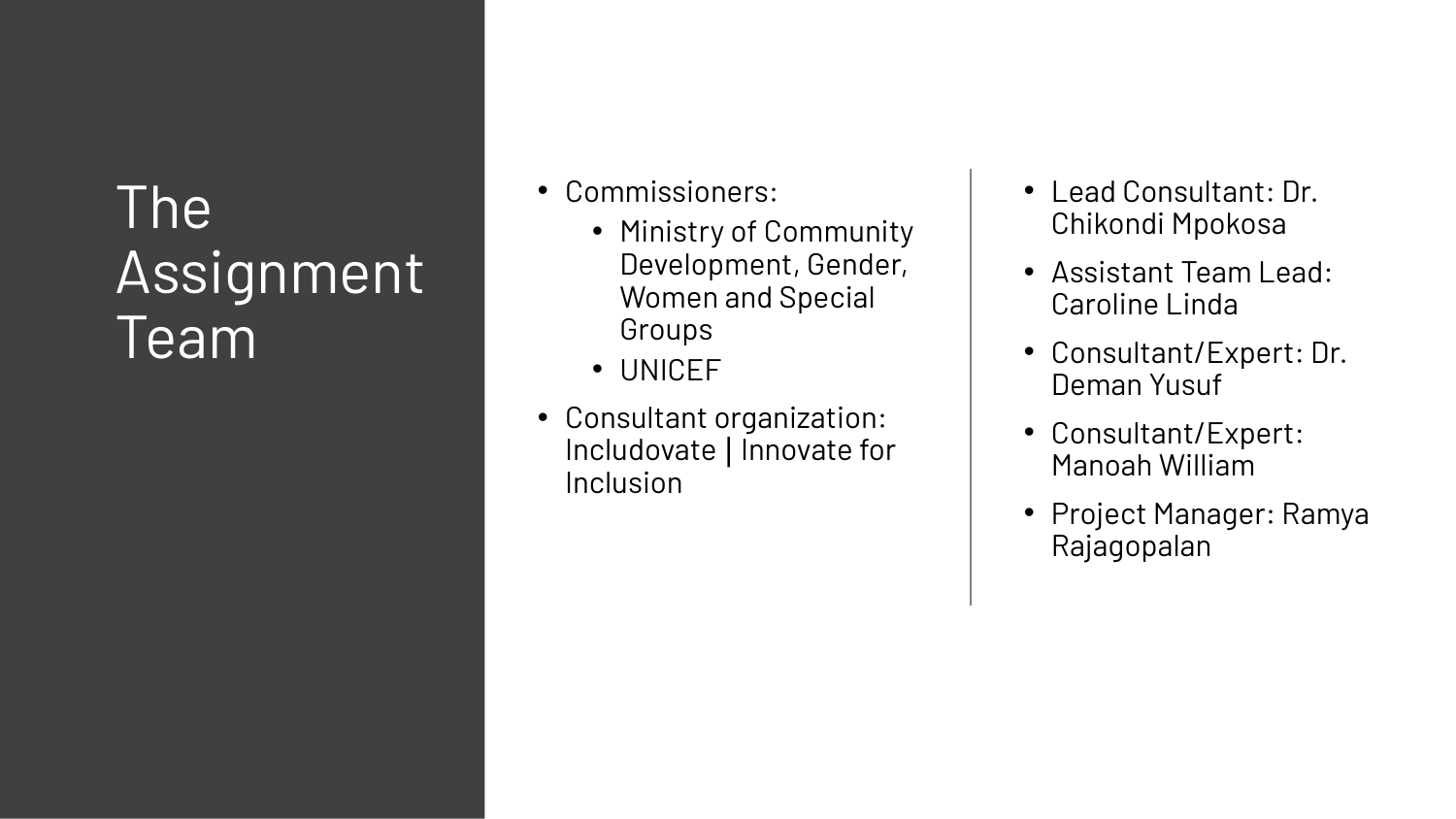

# The Assignment Team
Commissioners:
Ministry of Community Development, Gender, Women and Special Groups
UNICEF
Consultant organization: Includovate | Innovate for Inclusion
Lead Consultant: Dr. Chikondi Mpokosa
Assistant Team Lead: Caroline Linda
Consultant/Expert: Dr. Deman Yusuf
Consultant/Expert: Manoah William
Project Manager: Ramya Rajagopalan